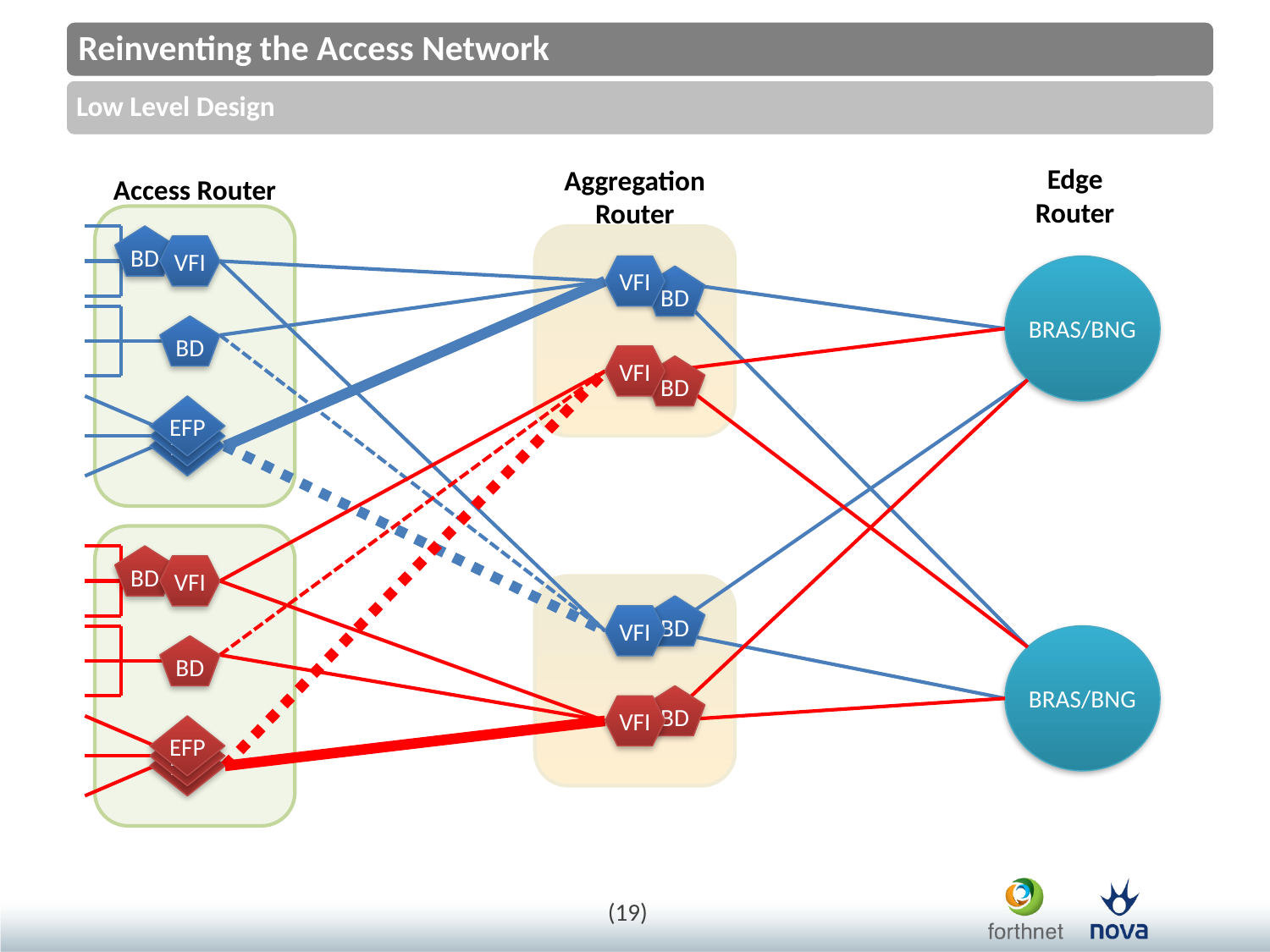

Reinventing the Access Network
Low Level Design

Edge
Router
Aggregation
Router
Access Router

BD

VFI
VFI
BRAS/BNG
BD
BD
VFI
BD
EFP
EFP
EFP

BD
VFI

BD
VFI
BRAS/BNG
BD
BD
VFI
EFP
EFP
EFP
(19)